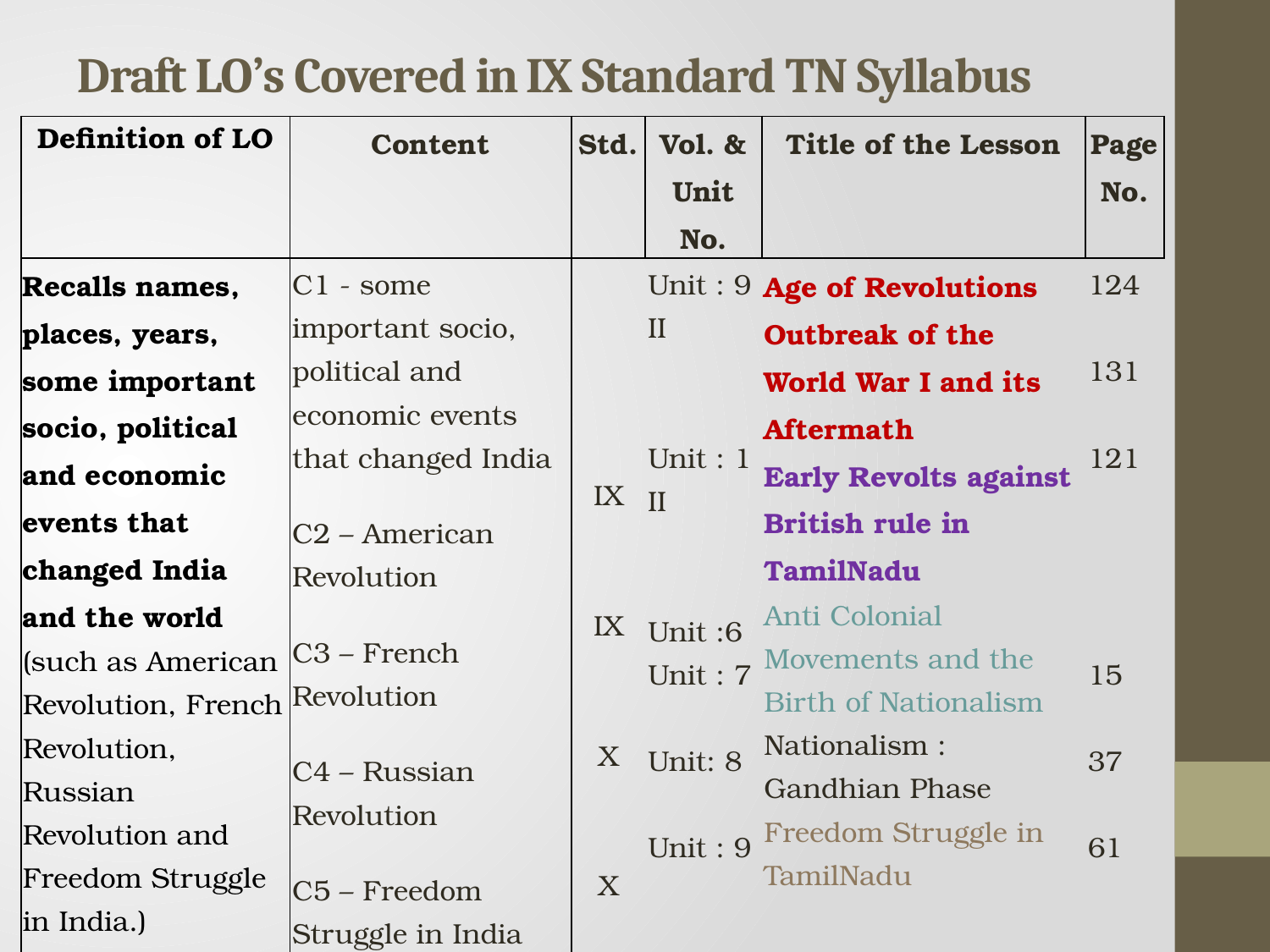

# Draft LO’s Covered in IX Standard TN Syllabus
| Definition of LO | Content | Std. | Vol. & Unit No. | Title of the Lesson | Page No. |
| --- | --- | --- | --- | --- | --- |
| Recalls names, places, years, some important socio, political and economic events that changed India and the world (such as American Revolution, French Revolution, Russian Revolution and Freedom Struggle in India.) | C1 - some important socio, political and economic events that changed India C2 – American Revolution C3 – French Revolution C4 – Russian Revolution C5 – Freedom Struggle in India | IX IX X X | Unit : 9 II Unit : 1 II Unit :6 Unit : 7 Unit: 8 Unit : 9 | Age of Revolutions Outbreak of the World War I and its Aftermath Early Revolts against British rule in TamilNadu Anti Colonial Movements and the Birth of Nationalism Nationalism : Gandhian Phase Freedom Struggle in TamilNadu | 124 131 121 15 37 61 |